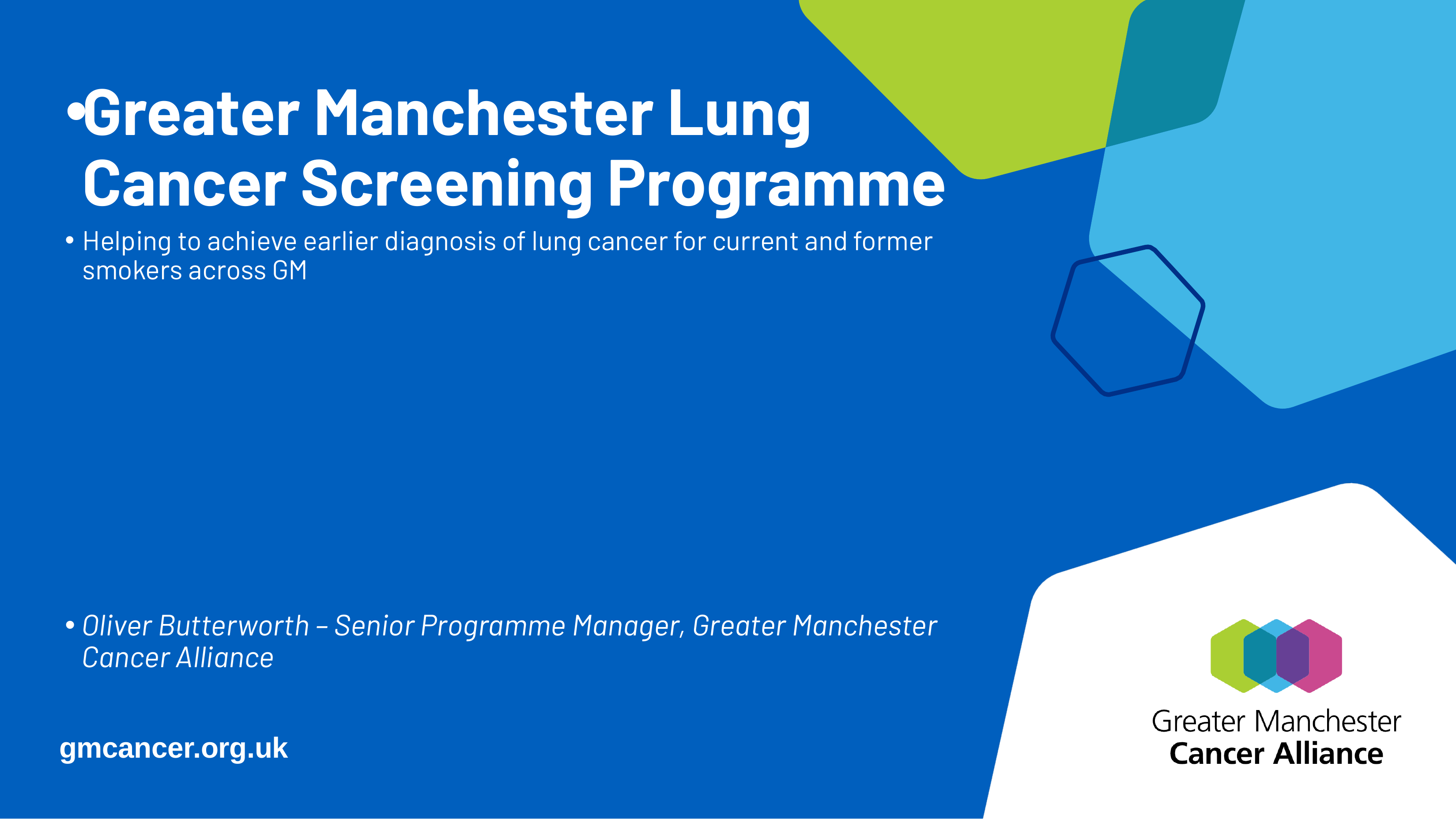

Greater Manchester Lung Cancer Screening Programme
Helping to achieve earlier diagnosis of lung cancer for current and former smokers across GM
Oliver Butterworth – Senior Programme Manager, Greater Manchester Cancer Alliance